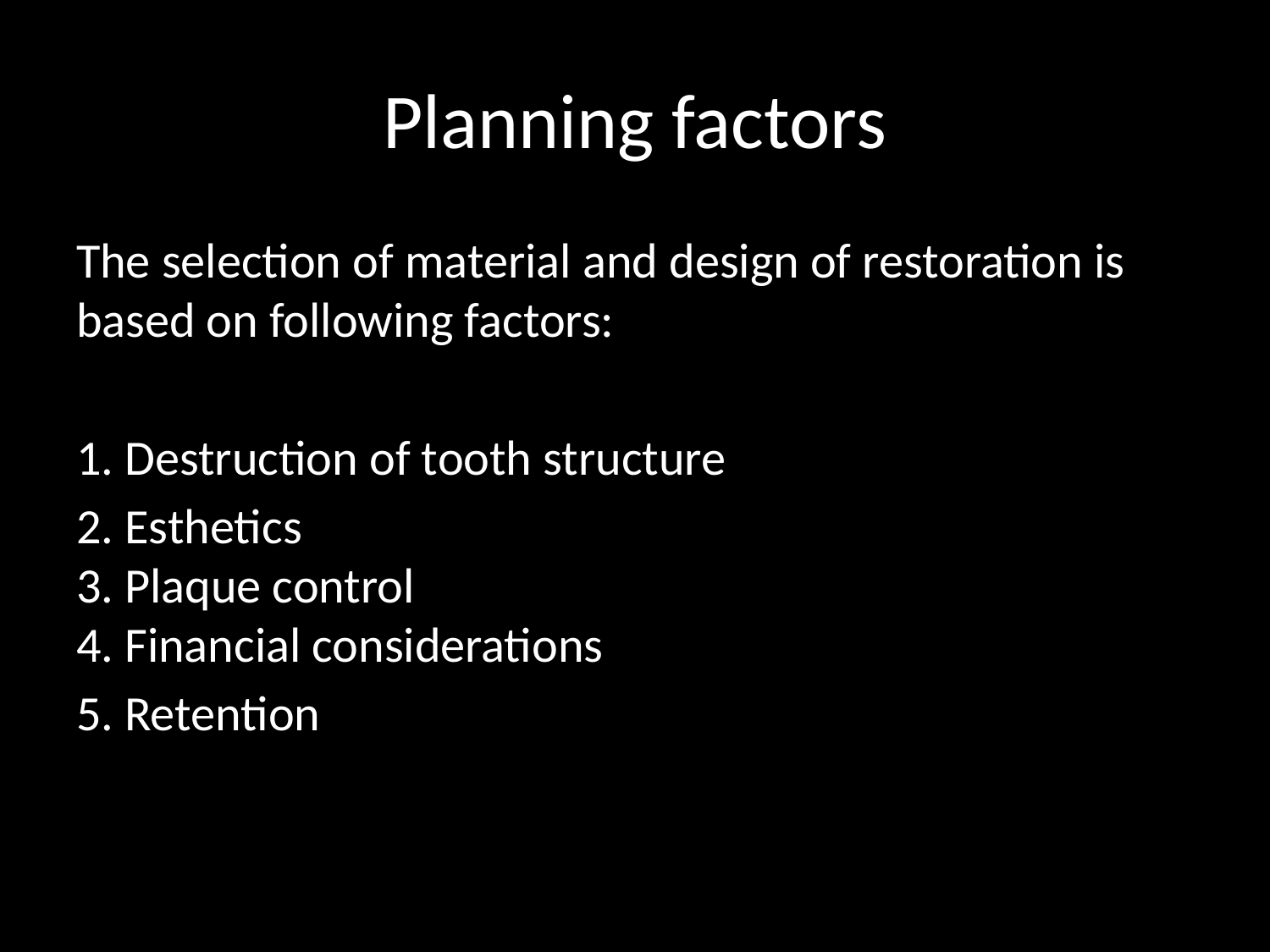

# Planning factors
The selection of material and design of restoration is based on following factors:

1. Destruction of tooth structure
2. Esthetics
3. Plaque control
4. Financial considerations
5. Retention